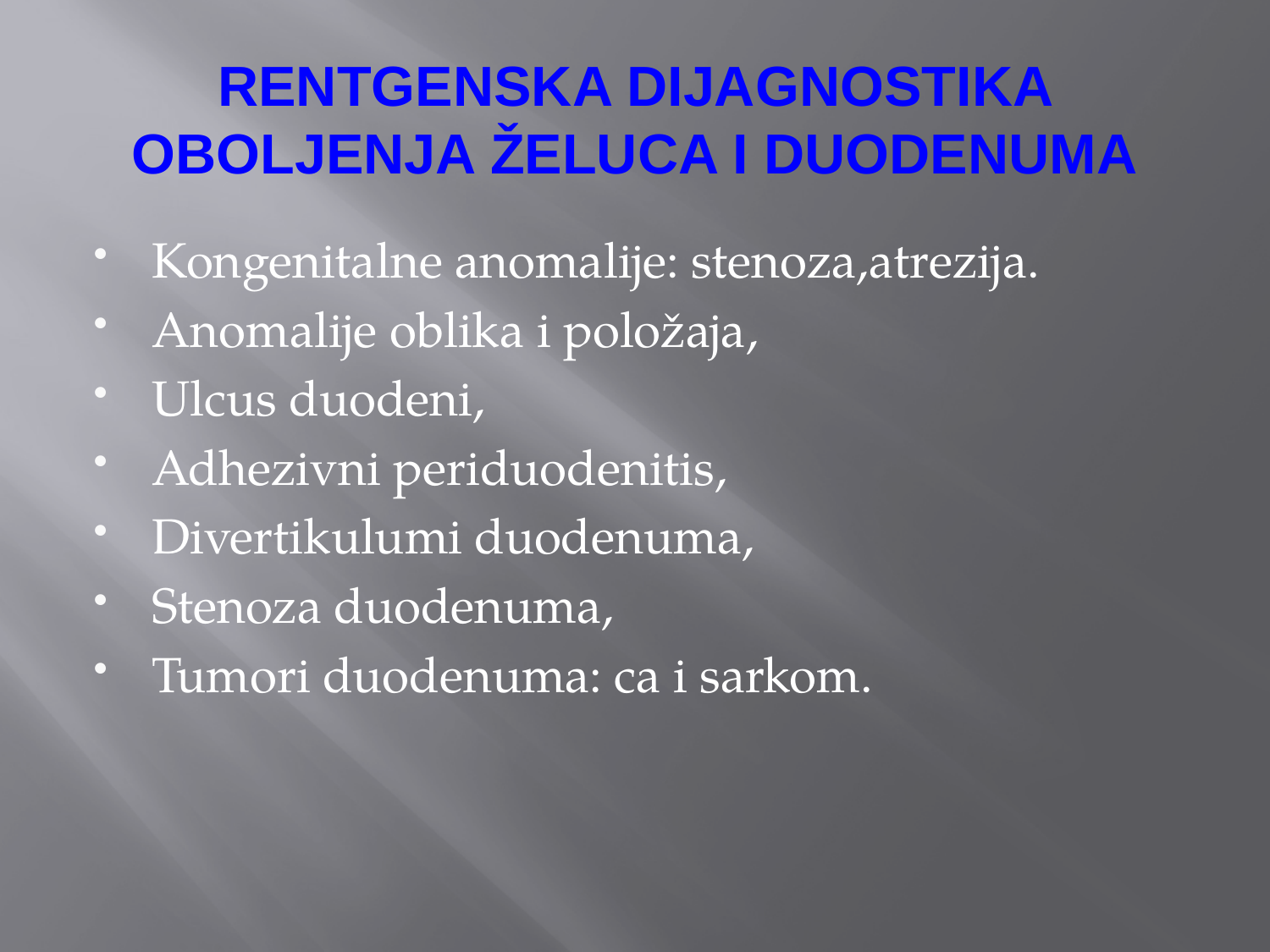

# RENTGENSKA DIJAGNOSTIKA OBOLJENJA ŽELUCA I DUODENUMA
Kongenitalne anomalije: stenoza,atrezija.
Anomalije oblika i položaja,
Ulcus duodeni,
Adhezivni periduodenitis,
Divertikulumi duodenuma,
Stenoza duodenuma,
Tumori duodenuma: ca i sarkom.